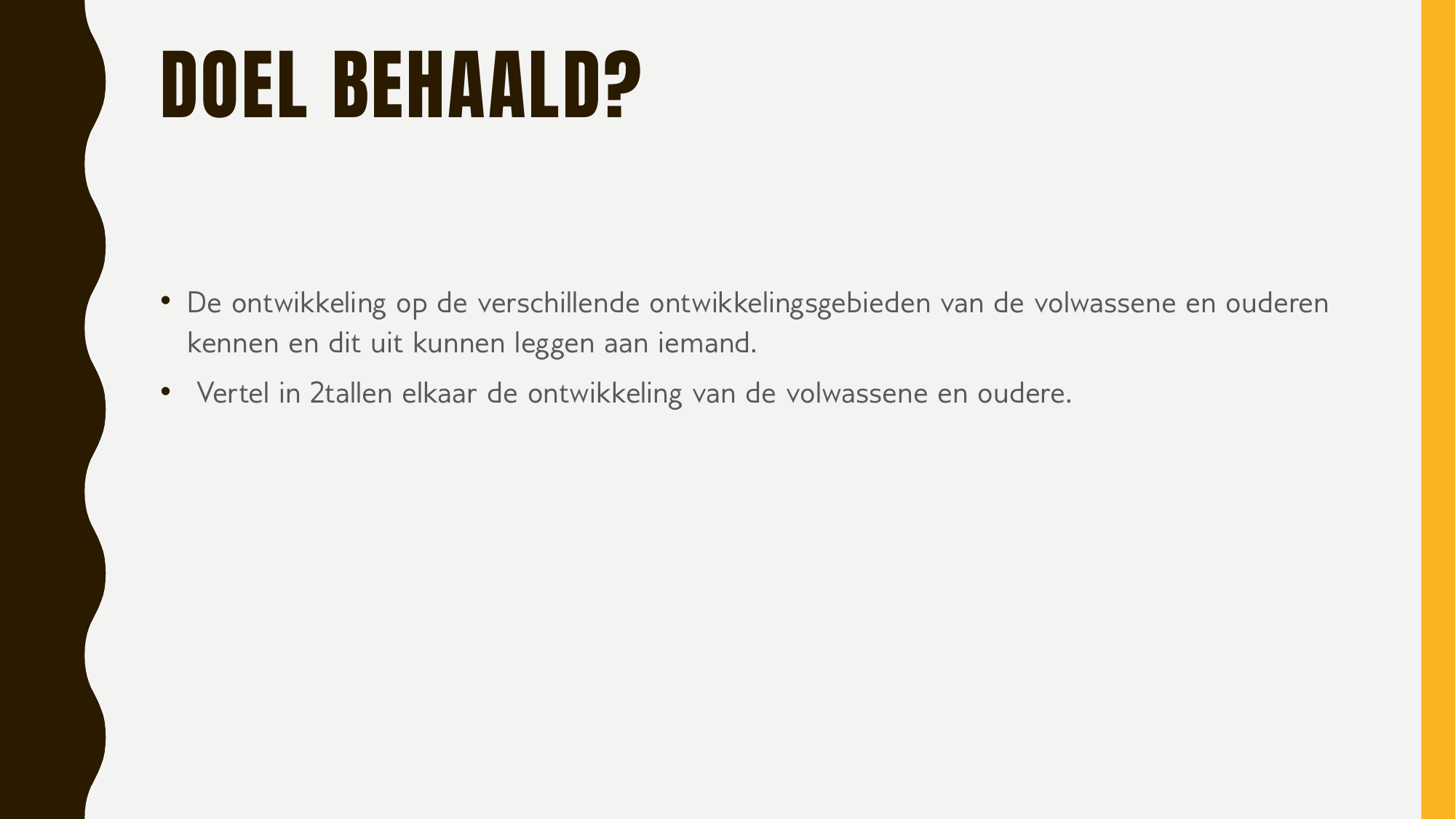

# Doel behaald?
De ontwikkeling op de verschillende ontwikkelingsgebieden van de volwassene en ouderen kennen en dit uit kunnen leggen aan iemand.
 Vertel in 2tallen elkaar de ontwikkeling van de volwassene en oudere.